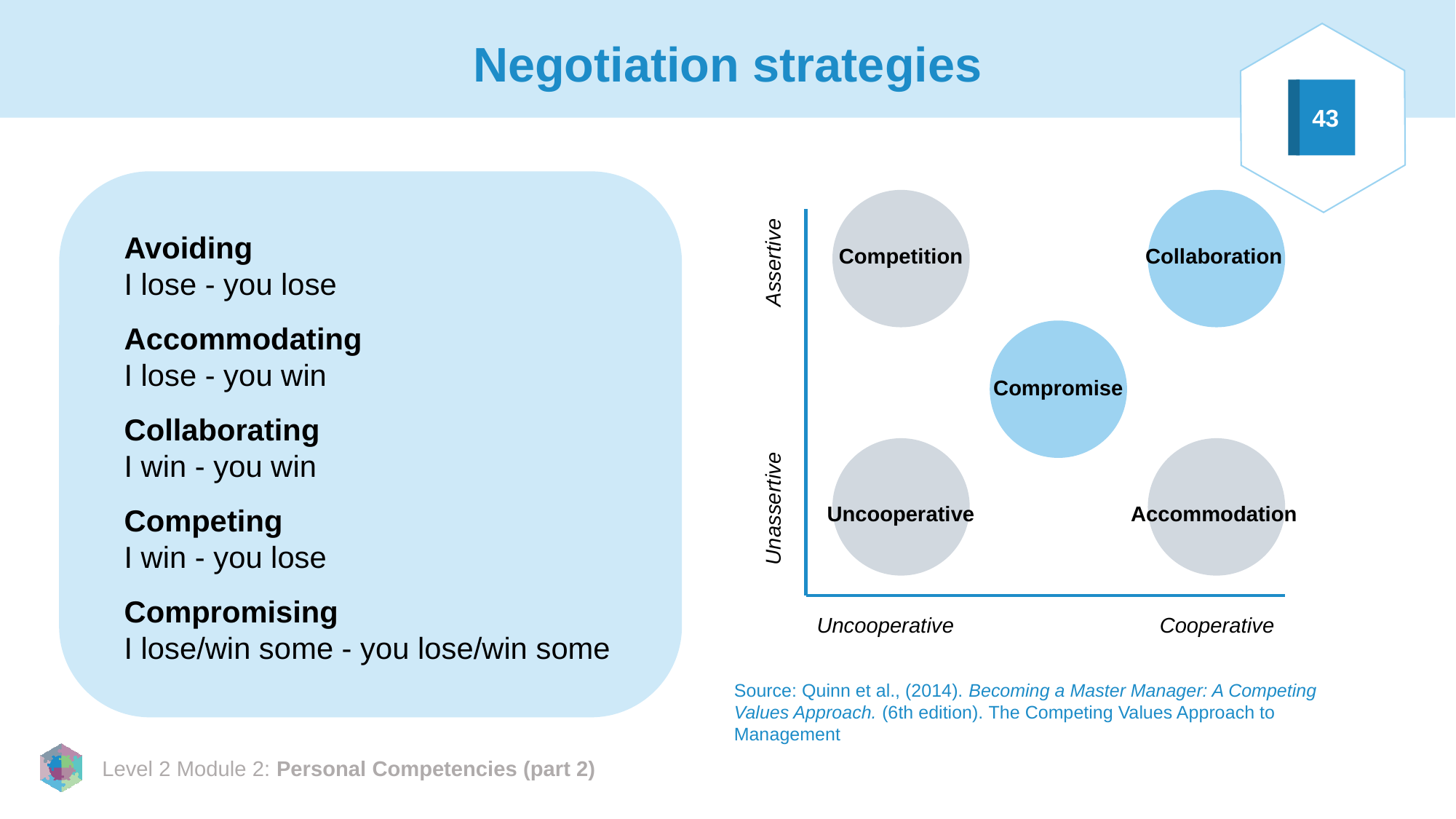

# Negotiation strategies

43

Avoiding
I lose - you lose
Accommodating
I lose - you win
Collaborating
I win - you win
Competing
I win - you lose
Compromising
I lose/win some - you lose/win some
Competition
Collaboration
Assertive

Compromise

Uncooperative
Accommodation
Unassertive
Uncooperative
Cooperative
Source: Quinn et al., (2014). Becoming a Master Manager: A Competing Values Approach. (6th edition). The Competing Values Approach to Management